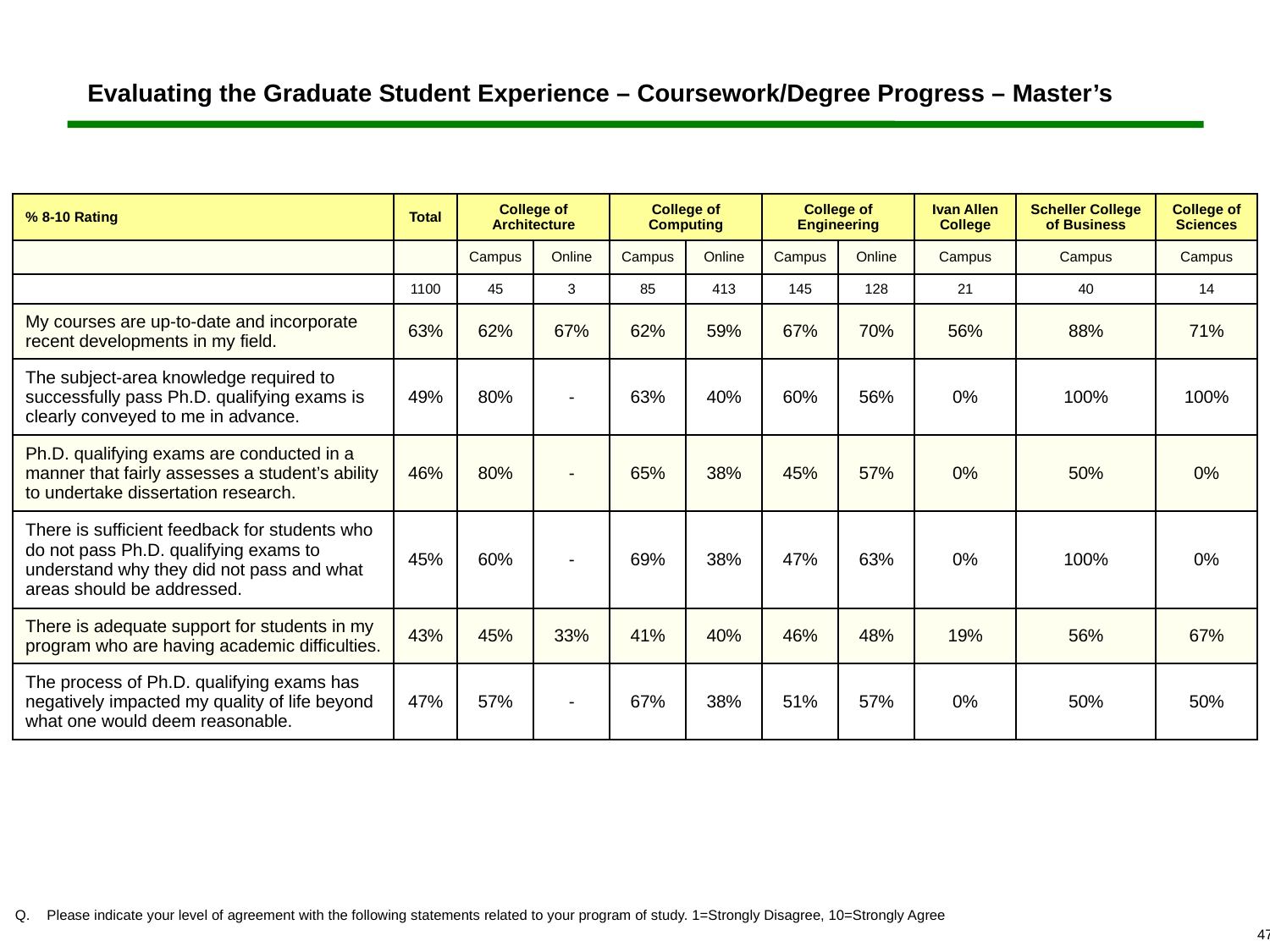

# Evaluating the Graduate Student Experience – Coursework/Degree Progress – Master’s
| % 8-10 Rating | Total | College of Architecture |  | College of Computing |  | College of Engineering |  | Ivan Allen College | Scheller College of Business | College of Sciences |
| --- | --- | --- | --- | --- | --- | --- | --- | --- | --- | --- |
|  |  | Campus | Online | Campus | Online | Campus | Online | Campus | Campus | Campus |
|  | 1100 | 45 | 3 | 85 | 413 | 145 | 128 | 21 | 40 | 14 |
| My courses are up-to-date and incorporate recent developments in my field. | 63% | 62% | 67% | 62% | 59% | 67% | 70% | 56% | 88% | 71% |
| The subject-area knowledge required to successfully pass Ph.D. qualifying exams is clearly conveyed to me in advance. | 49% | 80% | - | 63% | 40% | 60% | 56% | 0% | 100% | 100% |
| Ph.D. qualifying exams are conducted in a manner that fairly assesses a student’s ability to undertake dissertation research. | 46% | 80% | - | 65% | 38% | 45% | 57% | 0% | 50% | 0% |
| There is sufficient feedback for students who do not pass Ph.D. qualifying exams to understand why they did not pass and what areas should be addressed. | 45% | 60% | - | 69% | 38% | 47% | 63% | 0% | 100% | 0% |
| There is adequate support for students in my program who are having academic difficulties. | 43% | 45% | 33% | 41% | 40% | 46% | 48% | 19% | 56% | 67% |
| The process of Ph.D. qualifying exams has negatively impacted my quality of life beyond what one would deem reasonable. | 47% | 57% | - | 67% | 38% | 51% | 57% | 0% | 50% | 50% |
Q.	Please indicate your level of agreement with the following statements related to your program of study. 1=Strongly Disagree, 10=Strongly Agree